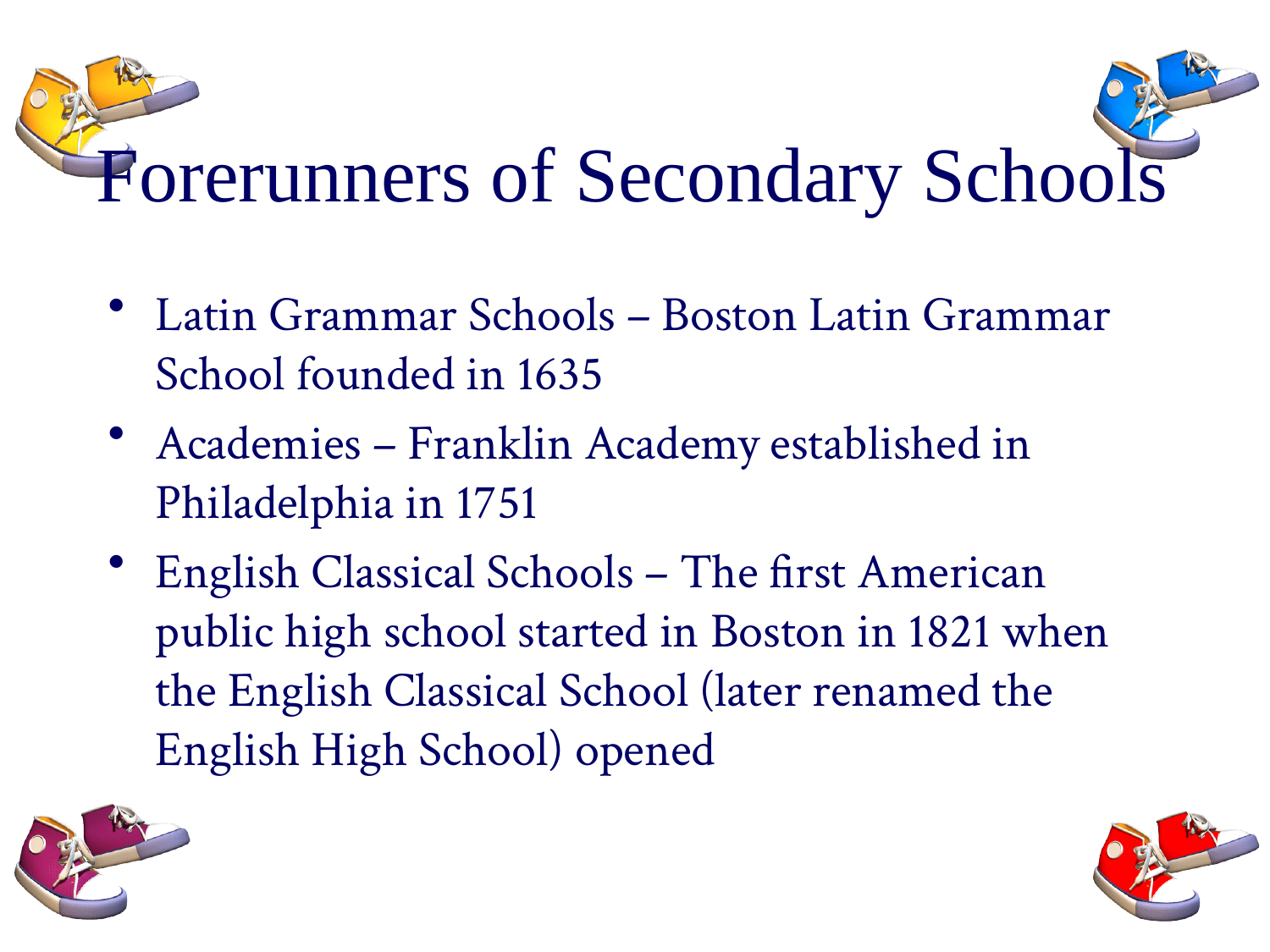

# Forerunners of Secondary Schools
Latin Grammar Schools – Boston Latin Grammar School founded in 1635
Academies – Franklin Academy established in Philadelphia in 1751
English Classical Schools – The first American public high school started in Boston in 1821 when the English Classical School (later renamed the English High School) opened